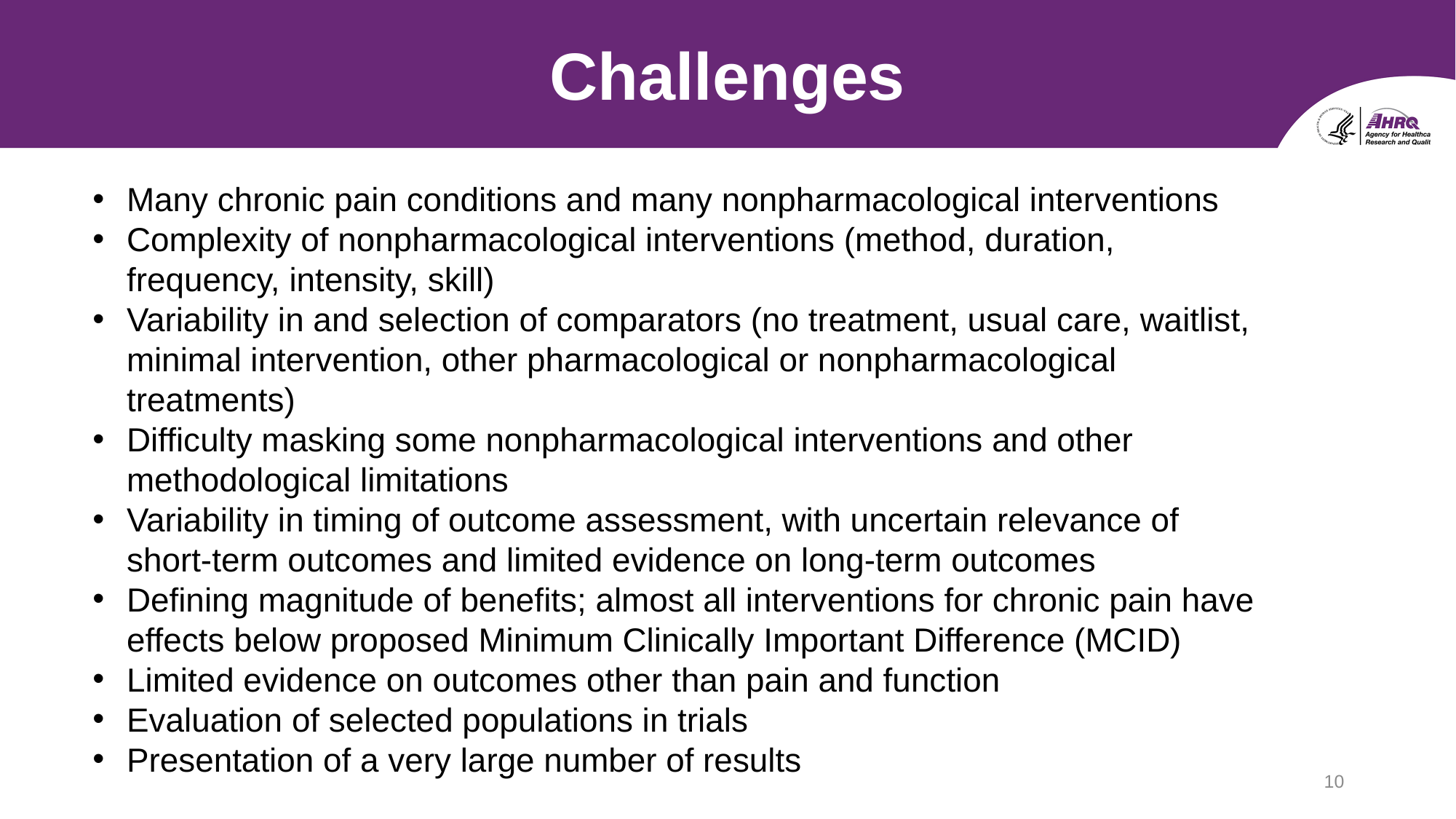

# Challenges
Many chronic pain conditions and many nonpharmacological interventions
Complexity of nonpharmacological interventions (method, duration, frequency, intensity, skill)
Variability in and selection of comparators (no treatment, usual care, waitlist, minimal intervention, other pharmacological or nonpharmacological treatments)
Difficulty masking some nonpharmacological interventions and other methodological limitations
Variability in timing of outcome assessment, with uncertain relevance of short-term outcomes and limited evidence on long-term outcomes
Defining magnitude of benefits; almost all interventions for chronic pain have effects below proposed Minimum Clinically Important Difference (MCID)
Limited evidence on outcomes other than pain and function
Evaluation of selected populations in trials
Presentation of a very large number of results

10